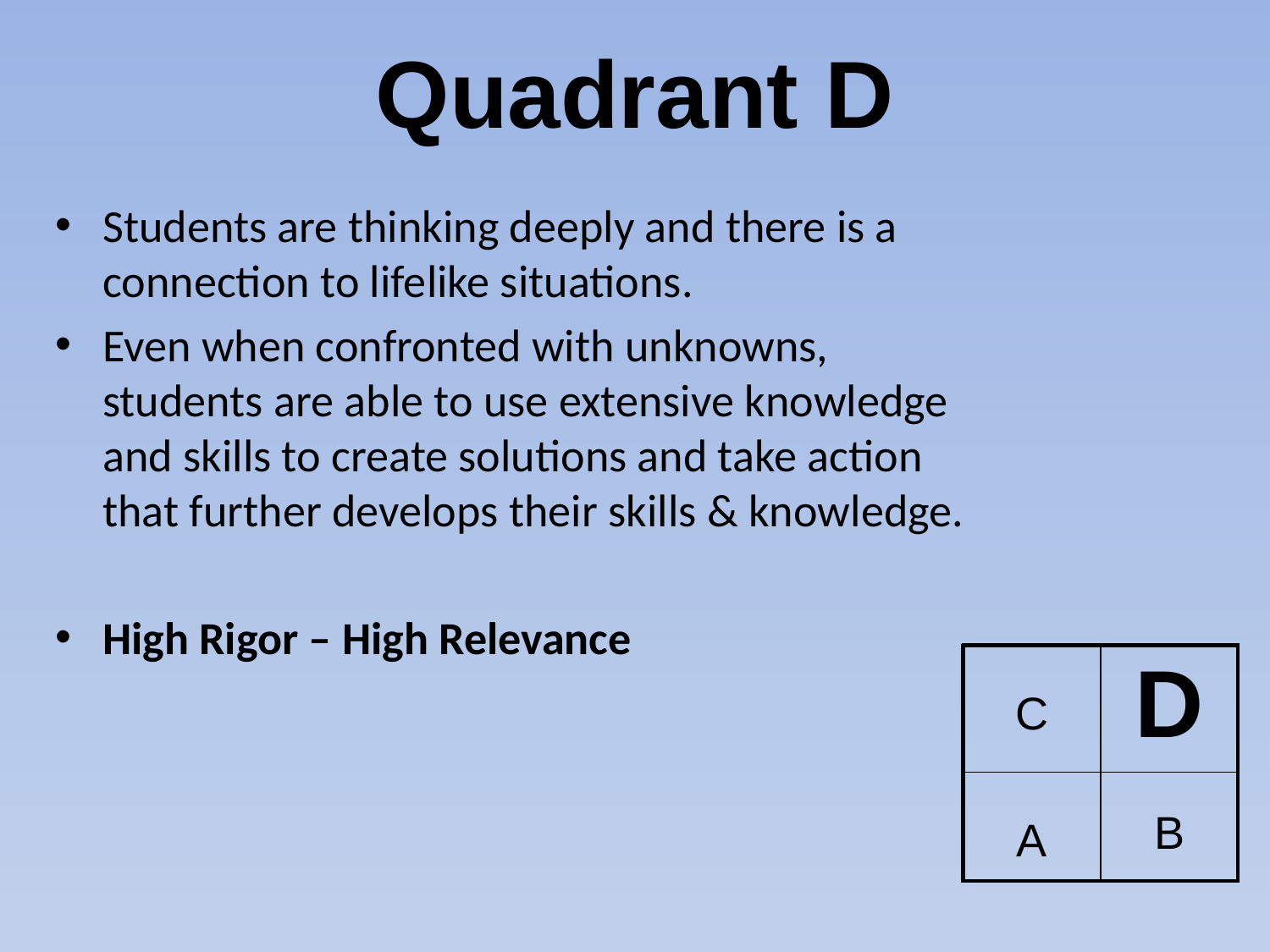

Quadrant D
Students are thinking deeply and there is a connection to lifelike situations.
Even when confronted with unknowns, students are able to use extensive knowledge and skills to create solutions and take action that further develops their skills & knowledge.

High Rigor – High Relevance
| C | D |
| --- | --- |
| A | B |